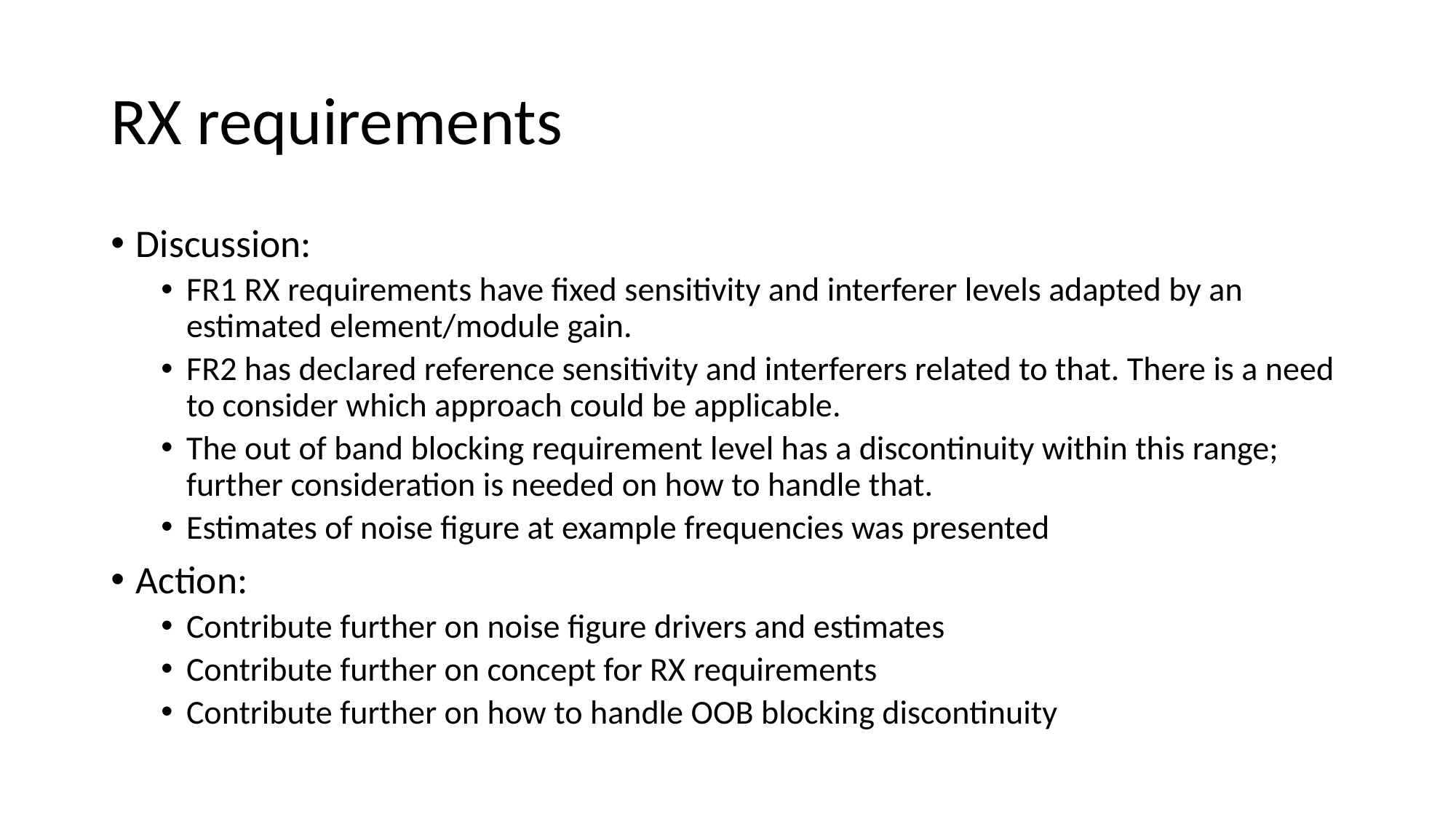

# RX requirements
Discussion:
FR1 RX requirements have fixed sensitivity and interferer levels adapted by an estimated element/module gain.
FR2 has declared reference sensitivity and interferers related to that. There is a need to consider which approach could be applicable.
The out of band blocking requirement level has a discontinuity within this range; further consideration is needed on how to handle that.
Estimates of noise figure at example frequencies was presented
Action:
Contribute further on noise figure drivers and estimates
Contribute further on concept for RX requirements
Contribute further on how to handle OOB blocking discontinuity